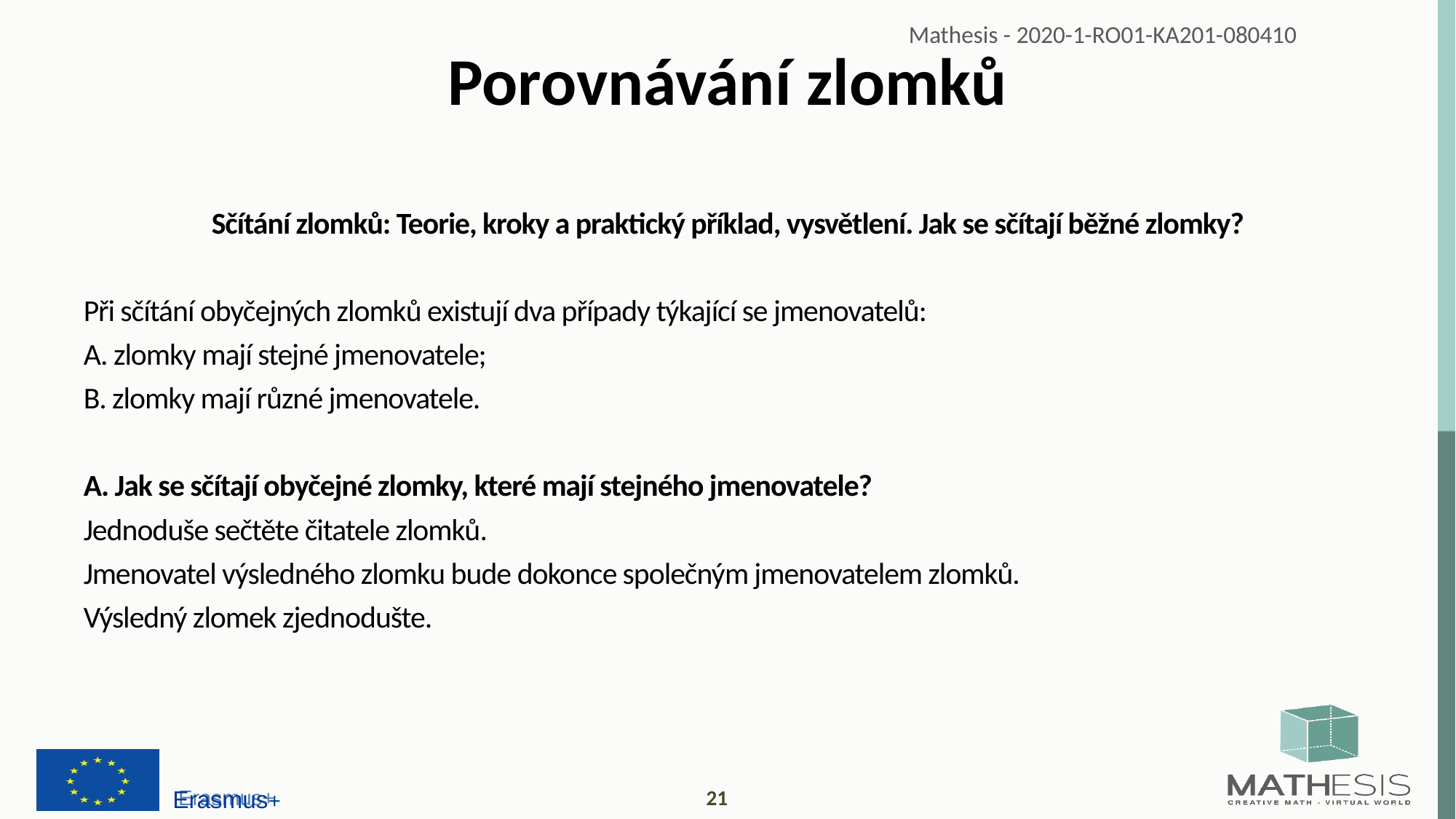

# Porovnávání zlomků
Sčítání zlomků: Teorie, kroky a praktický příklad, vysvětlení. Jak se sčítají běžné zlomky?

Při sčítání obyčejných zlomků existují dva případy týkající se jmenovatelů:
A. zlomky mají stejné jmenovatele;
B. zlomky mají různé jmenovatele.

A. Jak se sčítají obyčejné zlomky, které mají stejného jmenovatele?
Jednoduše sečtěte čitatele zlomků.
Jmenovatel výsledného zlomku bude dokonce společným jmenovatelem zlomků.
Výsledný zlomek zjednodušte.